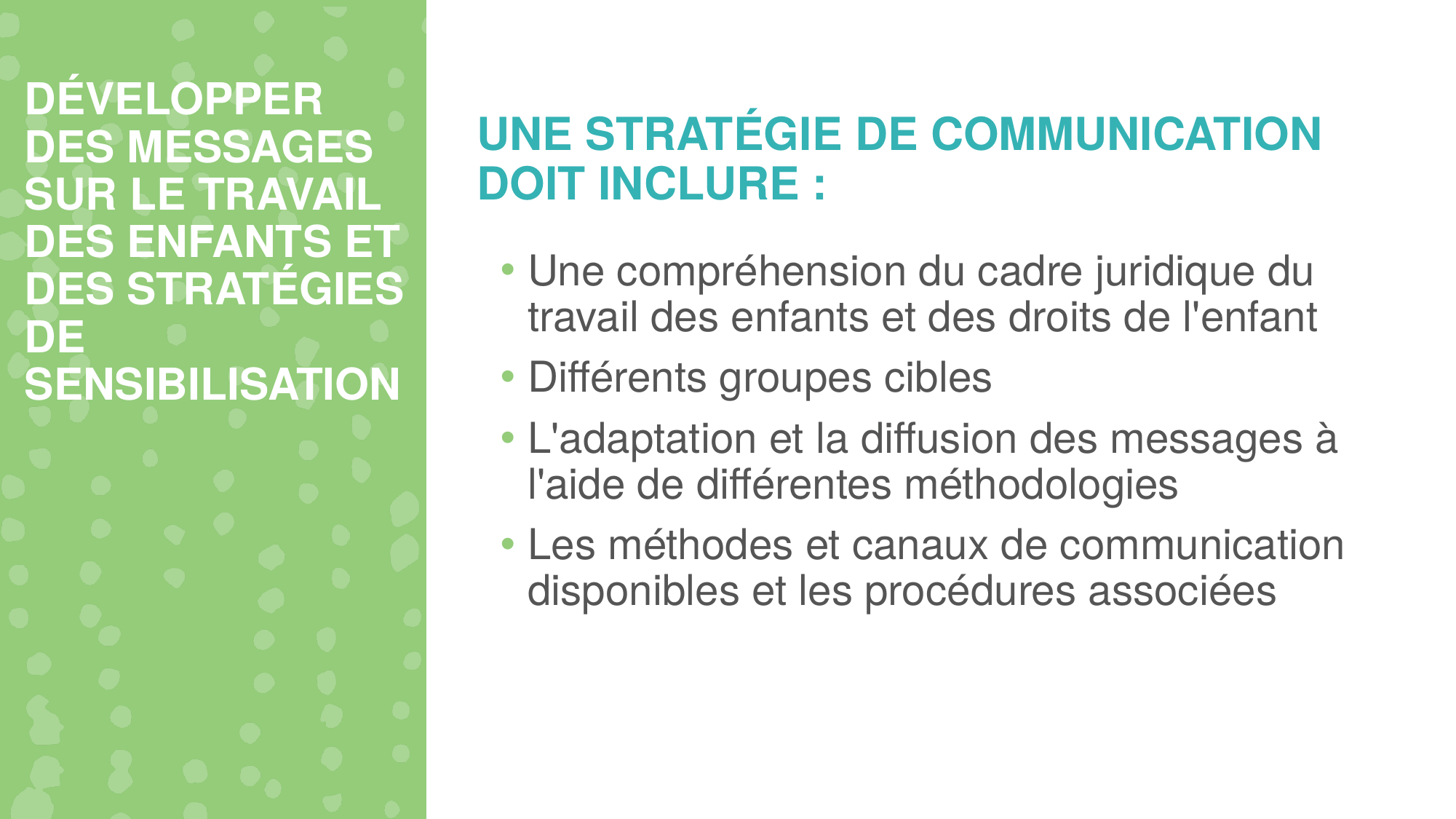

DÉVELOPPER DES MESSAGES SUR LE TRAVAIL DES ENFANTS ET DES STRATÉGIES DE SENSIBILISATION
UNE STRATÉGIE DE COMMUNICATION DOIT INCLURE :
Une compréhension du cadre juridique du travail des enfants et des droits de l'enfant
Différents groupes cibles
L'adaptation et la diffusion des messages à l'aide de différentes méthodologies
Les méthodes et canaux de communication disponibles et les procédures associées